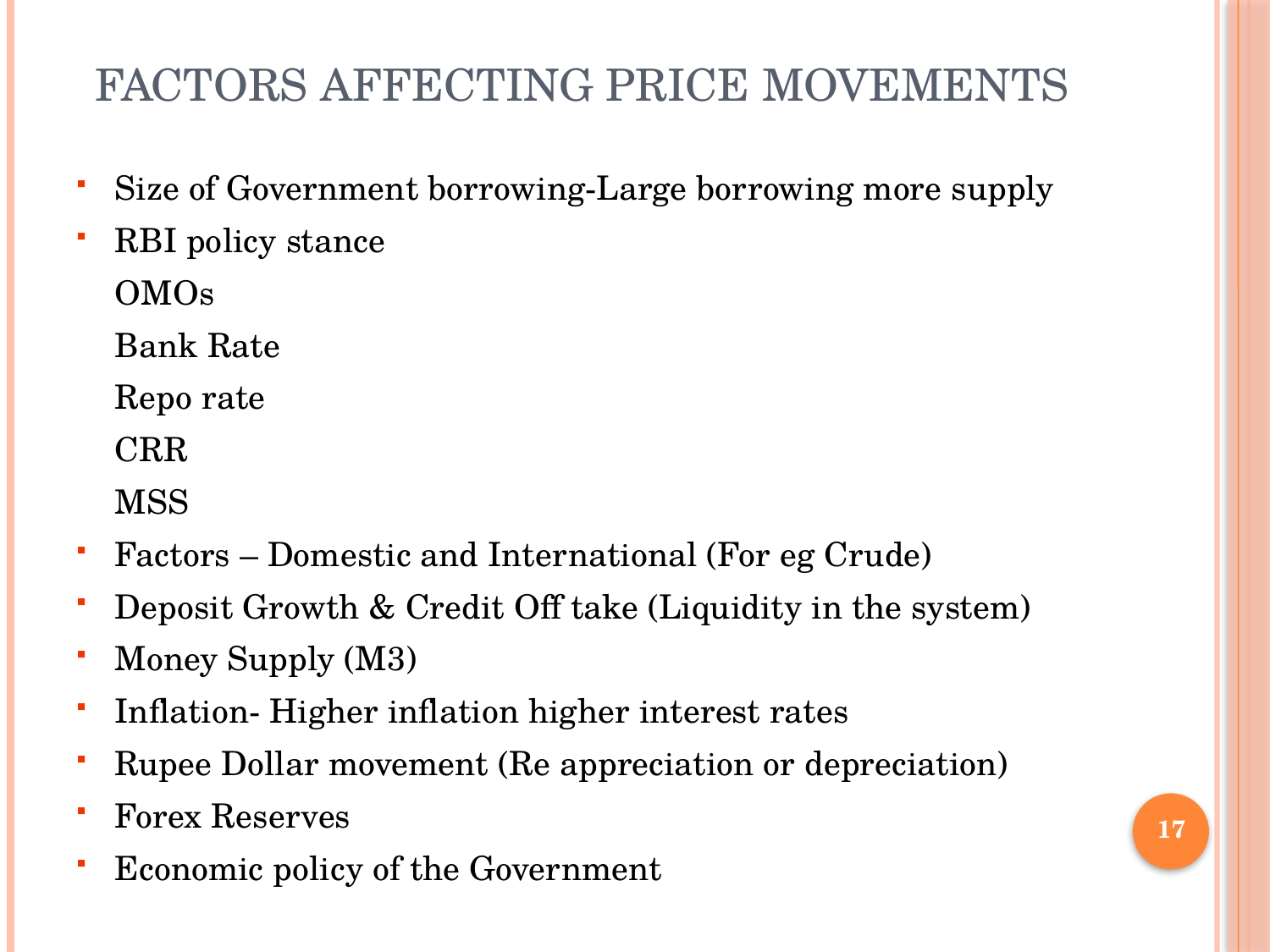

# Factors affecting Price movements
Size of Government borrowing-Large borrowing more supply
RBI policy stance
	OMOs
	Bank Rate
	Repo rate
	CRR
	MSS
Factors – Domestic and International (For eg Crude)
Deposit Growth & Credit Off take (Liquidity in the system)
Money Supply (M3)
Inflation- Higher inflation higher interest rates
Rupee Dollar movement (Re appreciation or depreciation)
Forex Reserves
Economic policy of the Government

17